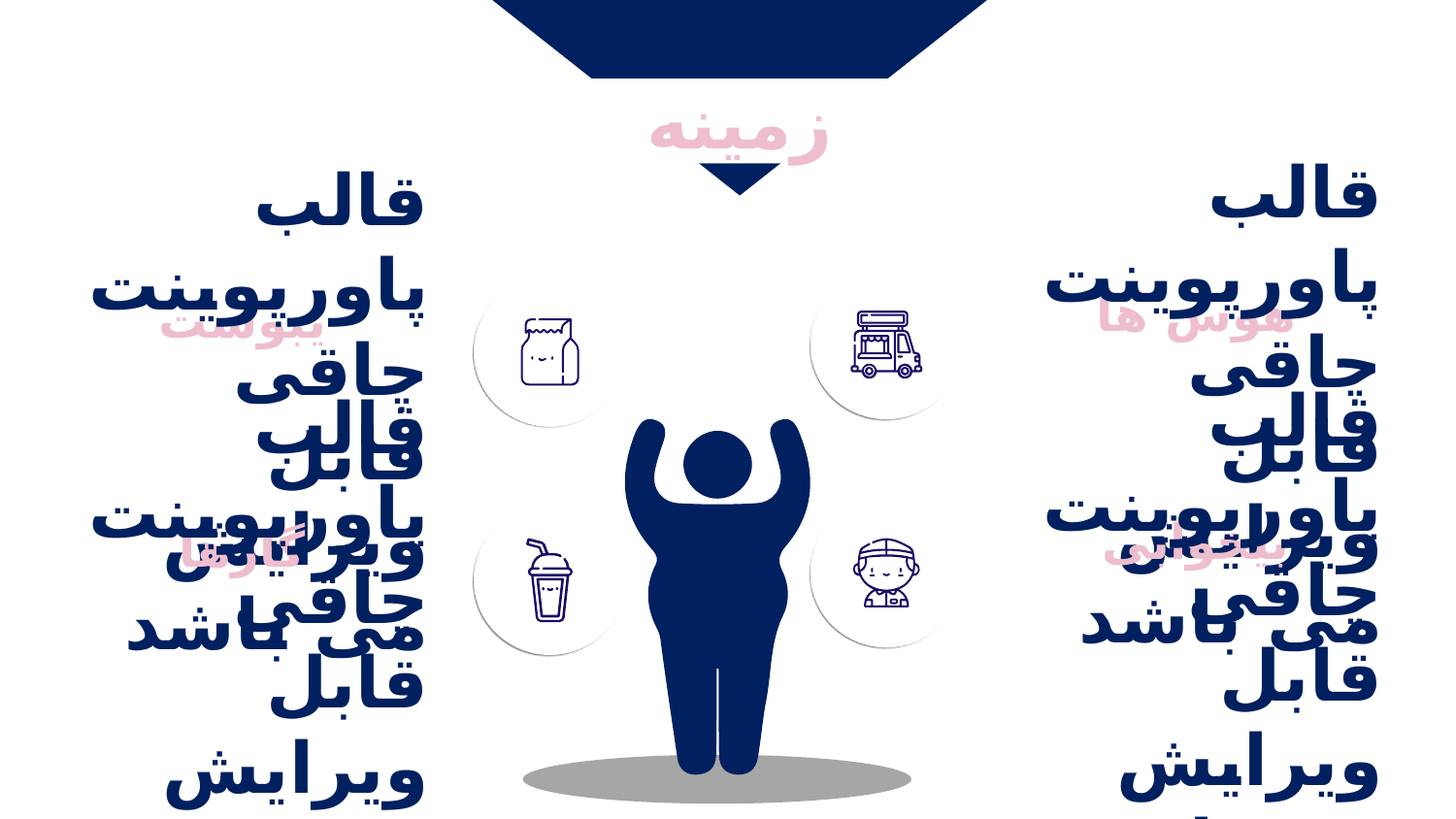

# زمینه

هوس ها

یبوست

قالب پاورپوینت چاقی قابل ویرایش می باشد
قالب پاورپوینت چاقی قابل ویرایش می باشد

بیخوابی
گازها

قالب پاورپوینت چاقی قابل ویرایش می باشد
قالب پاورپوینت چاقی قابل ویرایش می باشد